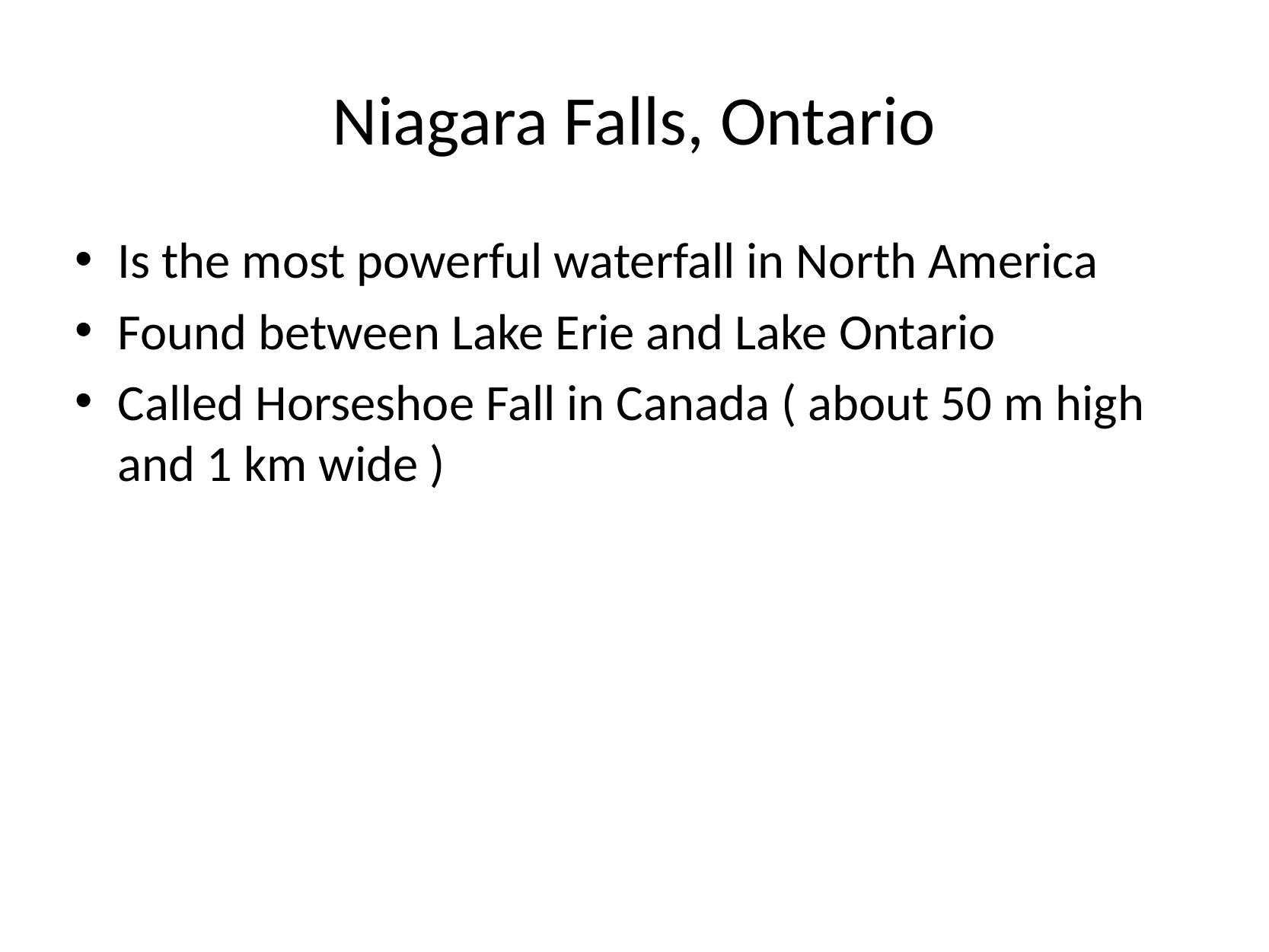

# Niagara Falls, Ontario
Is the most powerful waterfall in North America
Found between Lake Erie and Lake Ontario
Called Horseshoe Fall in Canada ( about 50 m high and 1 km wide )